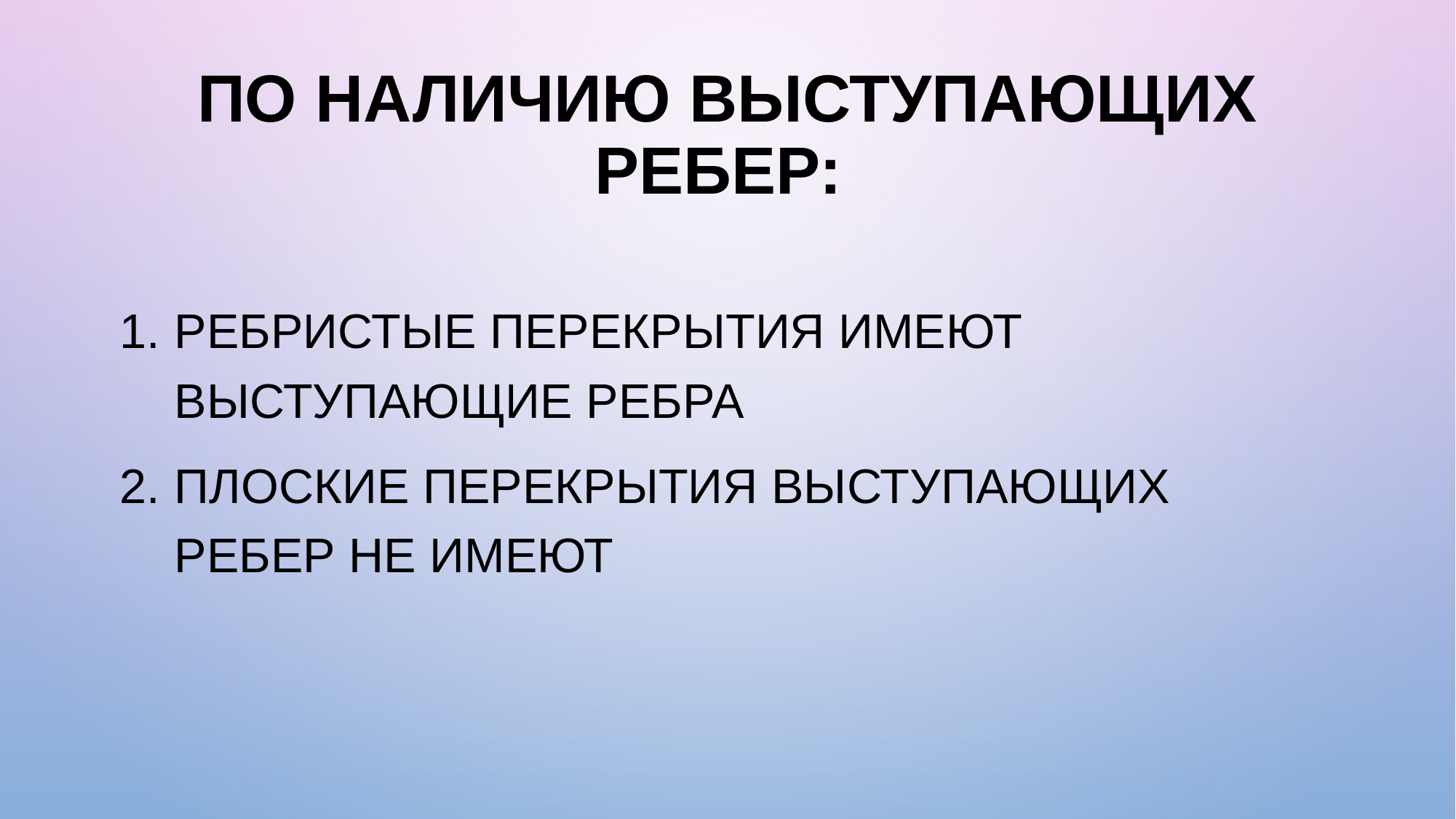

# По наличию выступающих ребер:
ребристые перекрытия имеют выступающие ребра
плоские перекрытия выступающих ребер не имеют